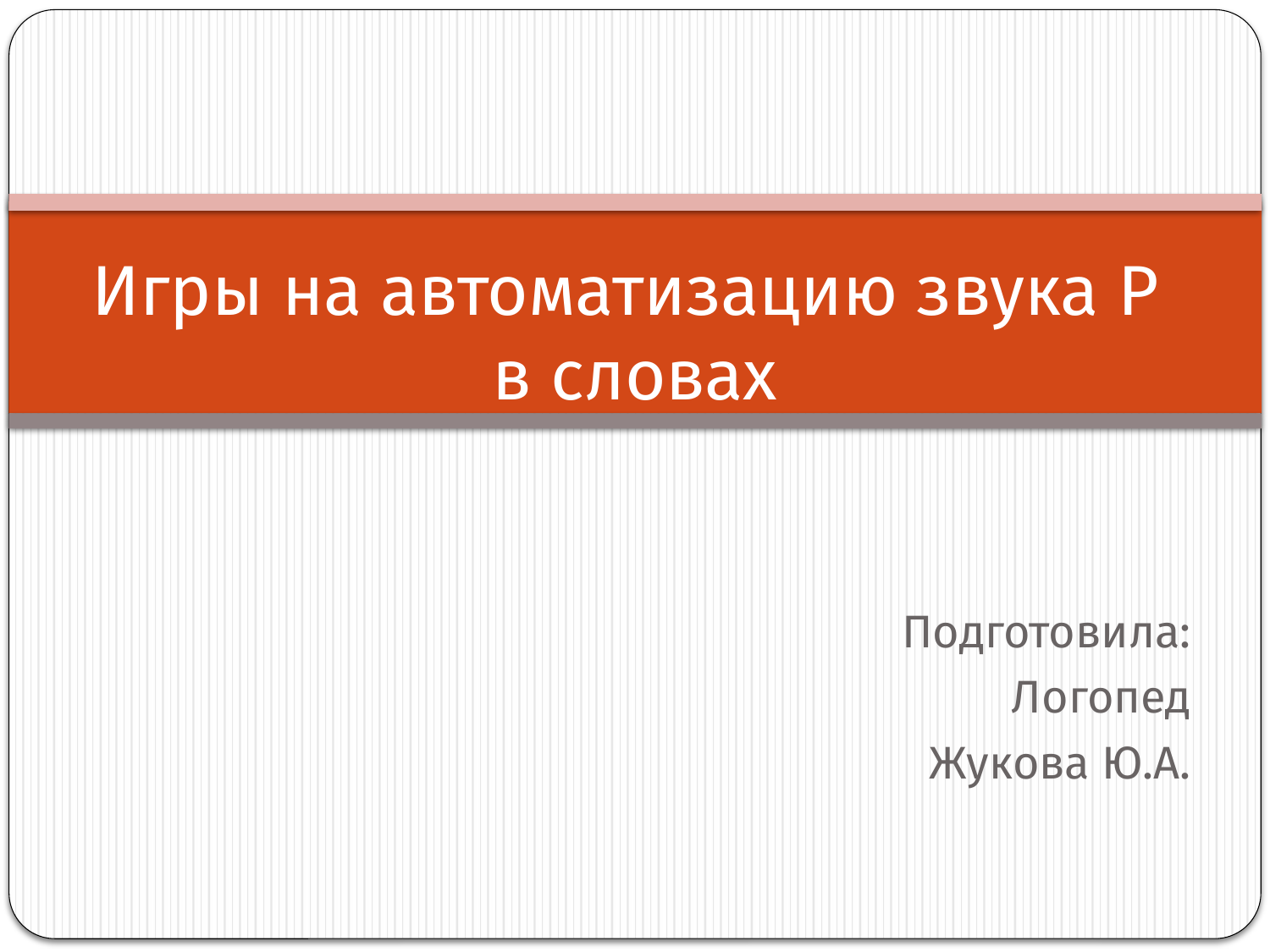

# Игры на автоматизацию звука Р в словах
Подготовила:
Логопед
Жукова Ю.А.